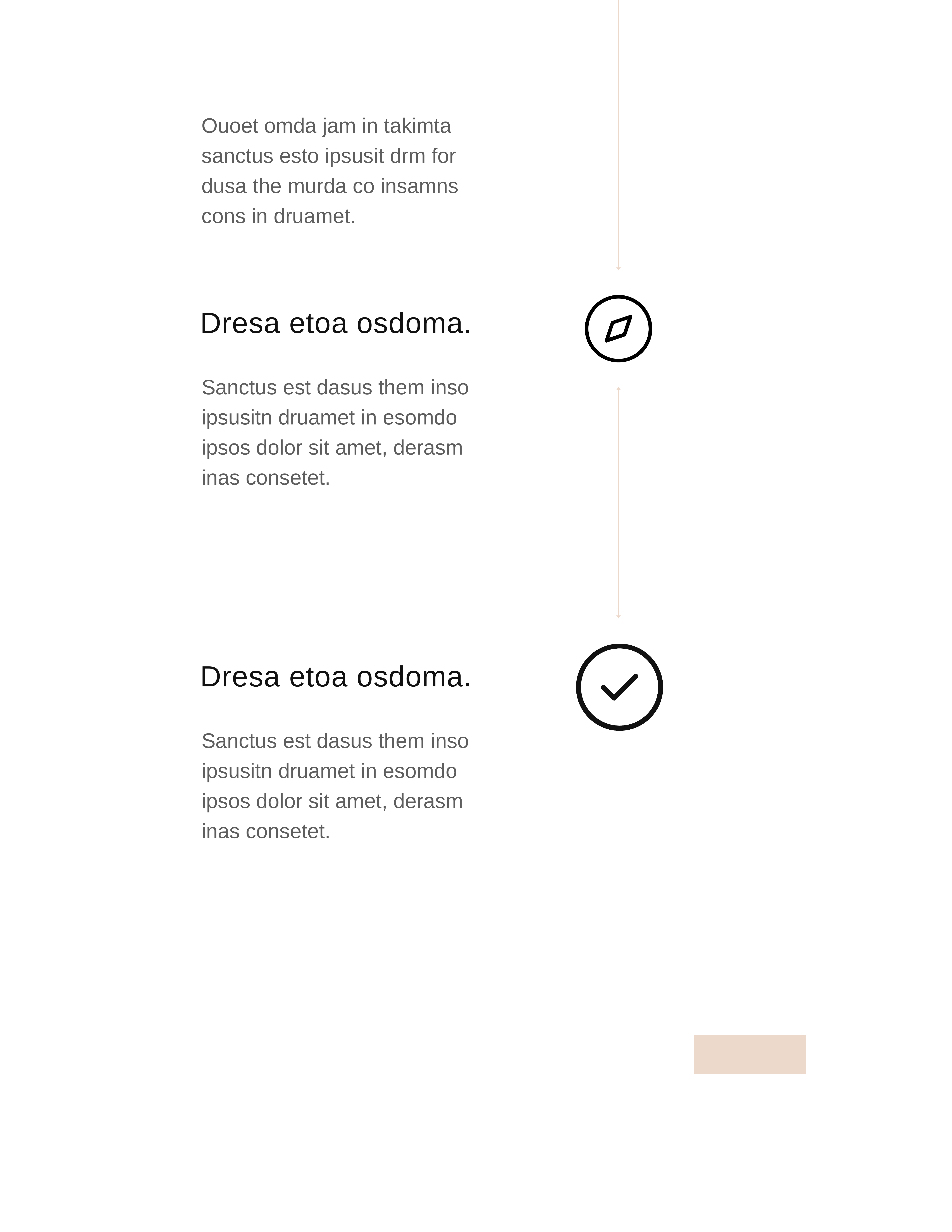

Ouoet omda jam in takimta sanctus esto ipsusit drm for dusa the murda co insamns cons in druamet.

Dresa etoa osdoma.
Sanctus est dasus them inso ipsusitn druamet in esomdo ipsos dolor sit amet, derasm inas consetet.

Dresa etoa osdoma.
Sanctus est dasus them inso ipsusitn druamet in esomdo ipsos dolor sit amet, derasm inas consetet.